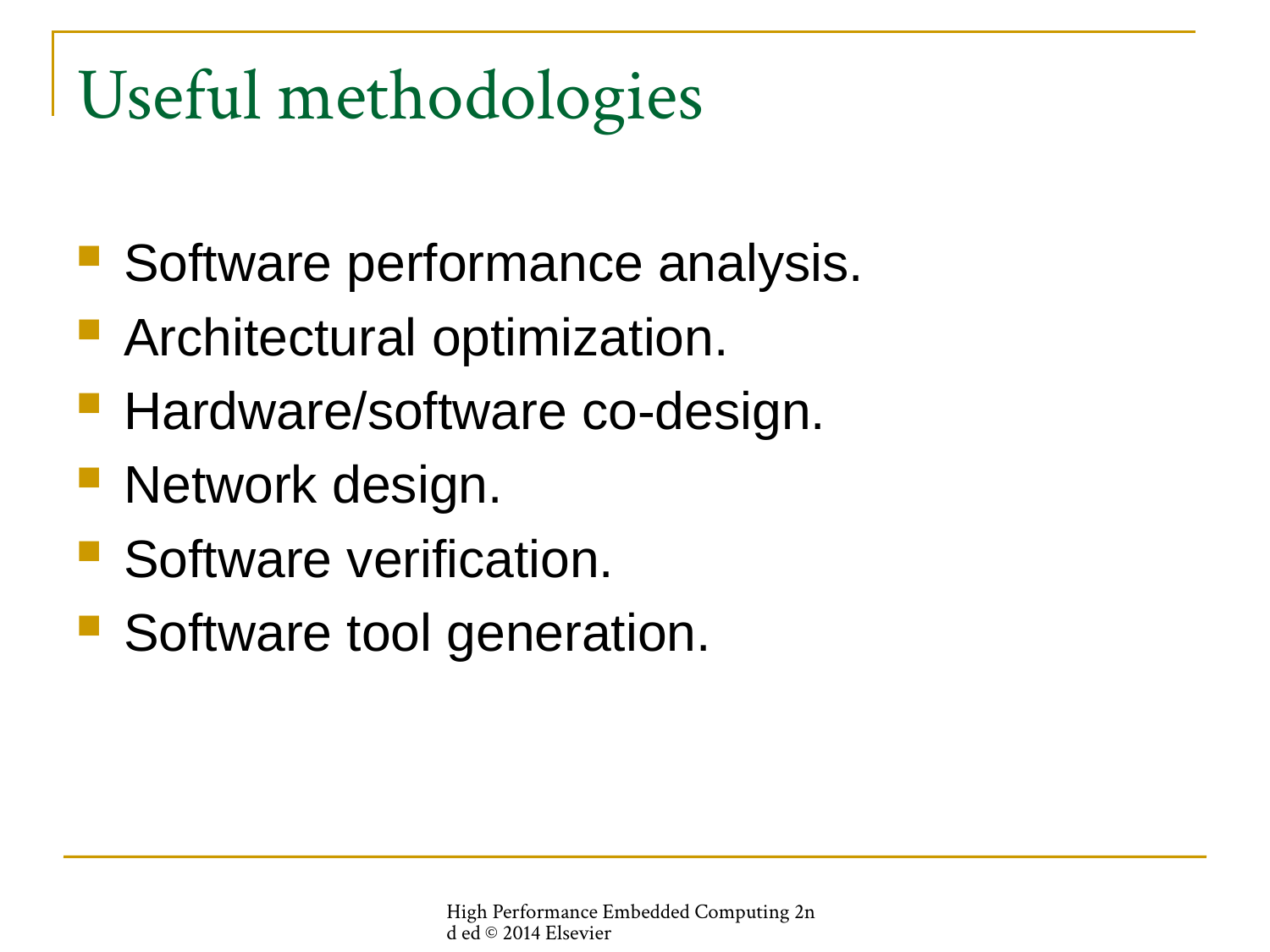

# Useful methodologies
Software performance analysis.
Architectural optimization.
Hardware/software co-design.
Network design.
Software verification.
Software tool generation.
High Performance Embedded Computing 2nd ed © 2014 Elsevier